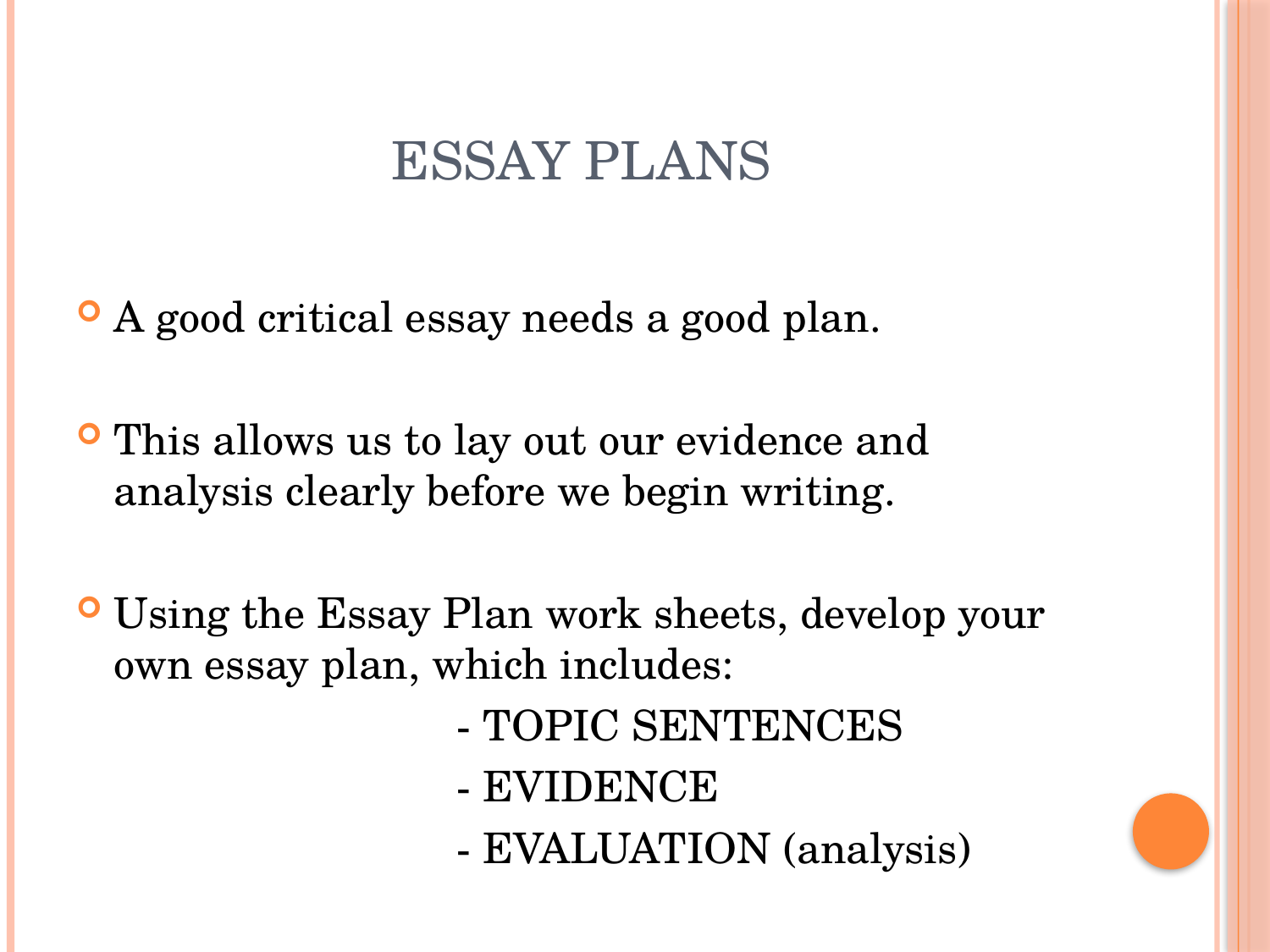

# Essay Plans

A good critical essay needs a good plan.

This allows us to lay out our evidence and analysis clearly before we begin writing.

Using the Essay Plan work sheets, develop your own essay plan, which includes:
			- TOPIC SENTENCES
			- EVIDENCE
			- EVALUATION (analysis)